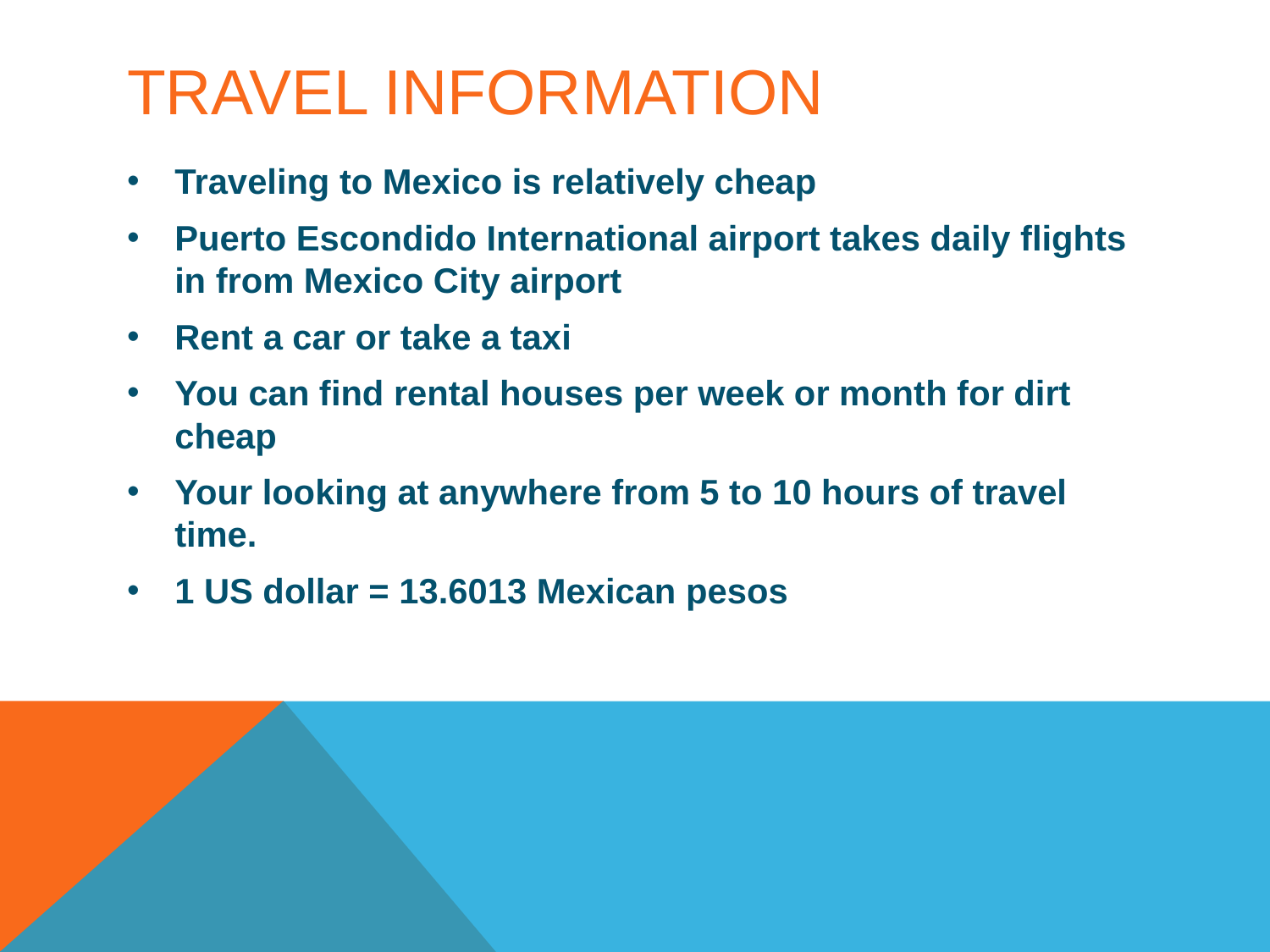

# Travel Information
Traveling to Mexico is relatively cheap
Puerto Escondido International airport takes daily flights in from Mexico City airport
Rent a car or take a taxi
You can find rental houses per week or month for dirt cheap
Your looking at anywhere from 5 to 10 hours of travel time.
1 US dollar = 13.6013 Mexican pesos